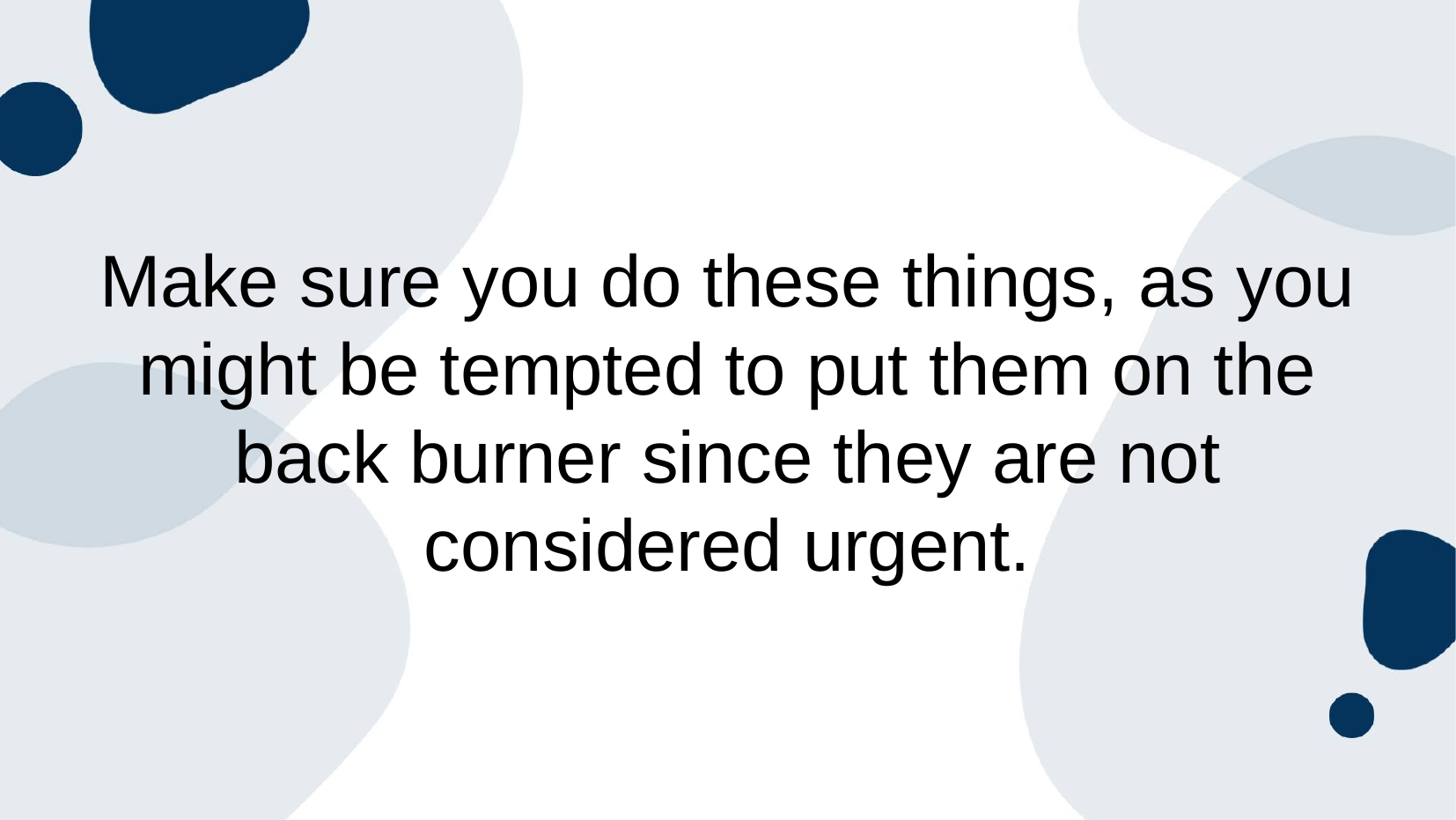

Make sure you do these things, as you might be tempted to put them on the back burner since they are not considered urgent.